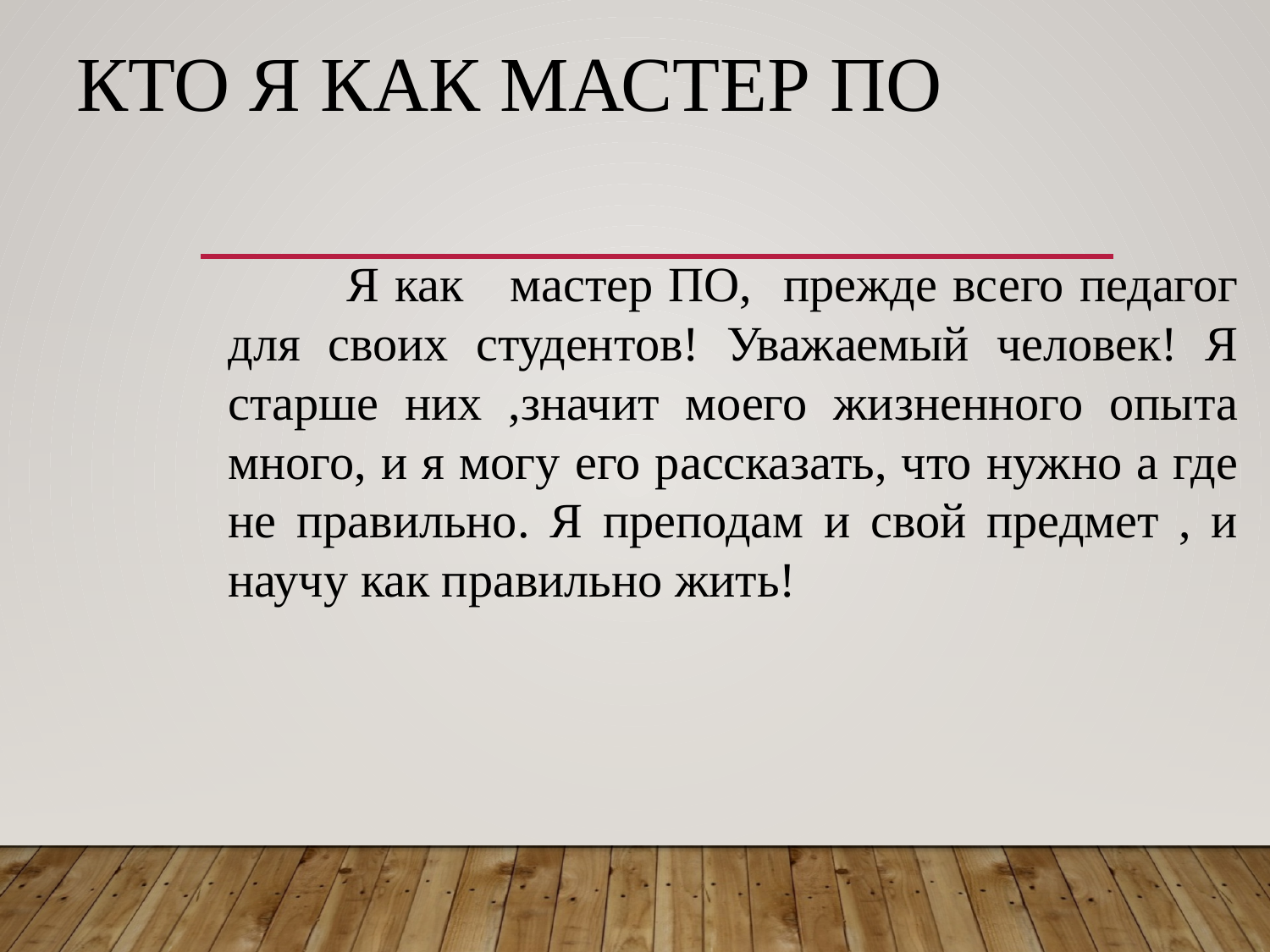

# Кто я как мастер ПО
   Я как   мастер ПО,  прежде всего педагог для своих студентов! Уважаемый человек! Я старше них ,значит моего жизненного опыта много, и я могу его рассказать, что нужно а где не правильно. Я преподам и свой предмет , и научу как правильно жить!